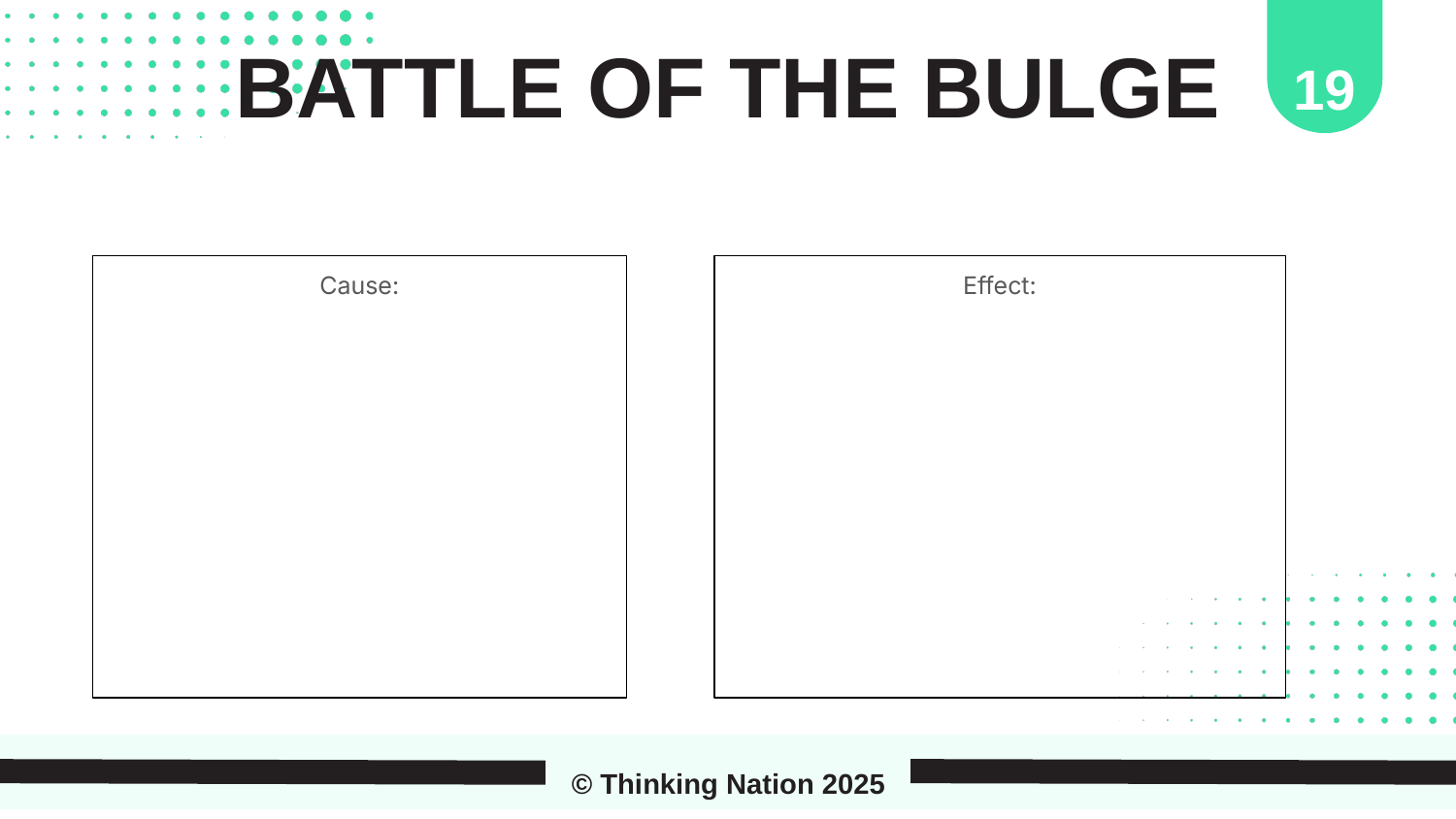

19
BATTLE OF THE BULGE
Cause:

Effect:

© Thinking Nation 2025